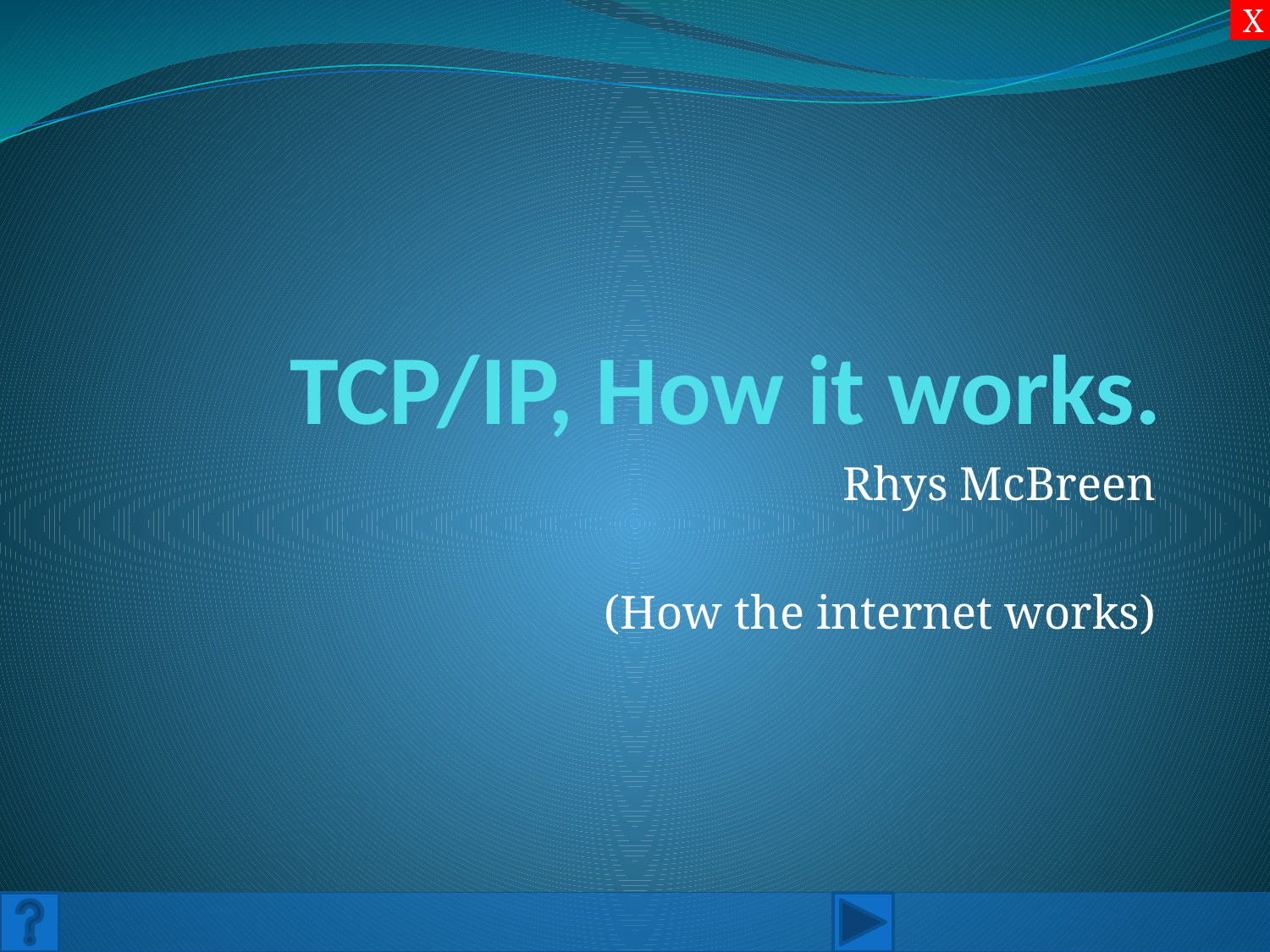

X
# TCP/IP, How it works.
Rhys McBreen

(How the internet works)